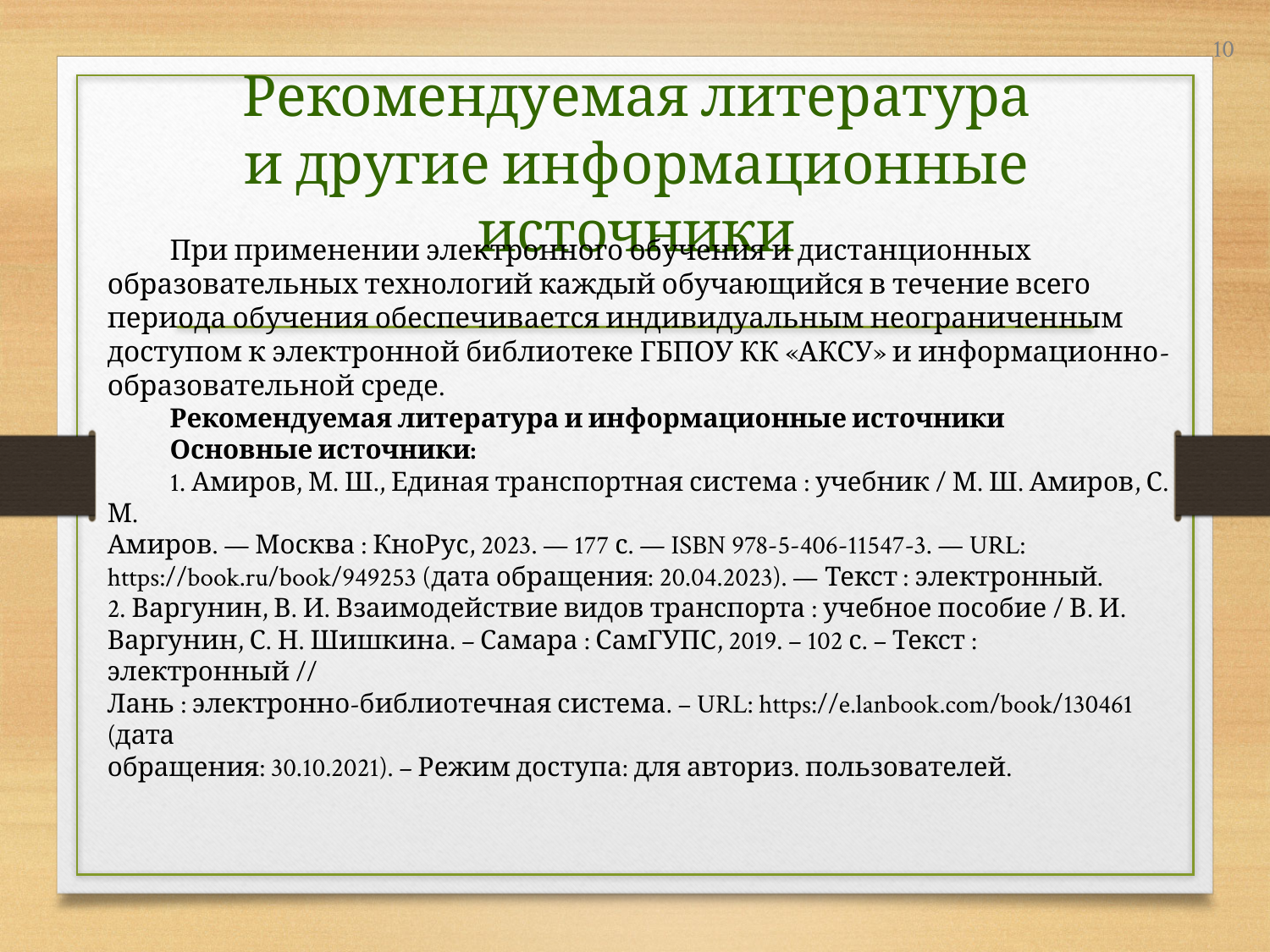

10
# Рекомендуемая литература и другие информационные источники
	При применении электронного обучения и дистанционных образовательных технологий каждый обучающийся в течение всего периода обучения обеспечивается индивидуальным неограниченным доступом к электронной библиотеке ГБПОУ КК «АКСУ» и информационно-образовательной среде.
	Рекомендуемая литература и информационные источники
	Основные источники:
	1. Амиров, М. Ш., Единая транспортная система : учебник / М. Ш. Амиров, С. М.
Амиров. — Москва : КноРус, 2023. — 177 с. — ISBN 978-5-406-11547-3. — URL:
https://book.ru/book/949253 (дата обращения: 20.04.2023). — Текст : электронный.
2. Варгунин, В. И. Взаимодействие видов транспорта : учебное пособие / В. И.
Варгунин, С. Н. Шишкина. – Самара : СамГУПС, 2019. – 102 с. – Текст : электронный //
Лань : электронно-библиотечная система. – URL: https://e.lanbook.com/book/130461 (дата
обращения: 30.10.2021). – Режим доступа: для авториз. пользователей.